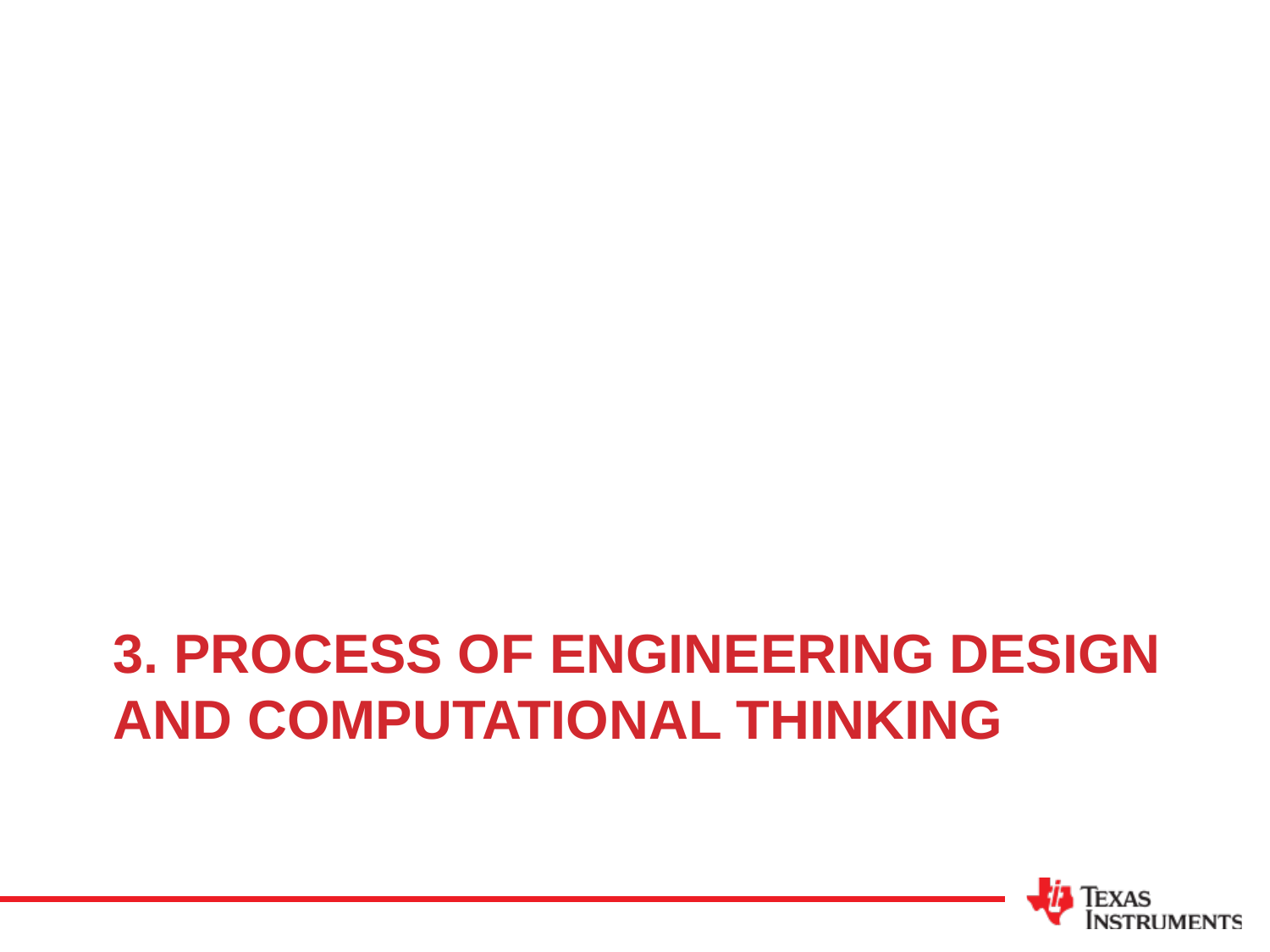

# 3. Process of Engineering DESIGN and COMPUTATIONAL THINKING